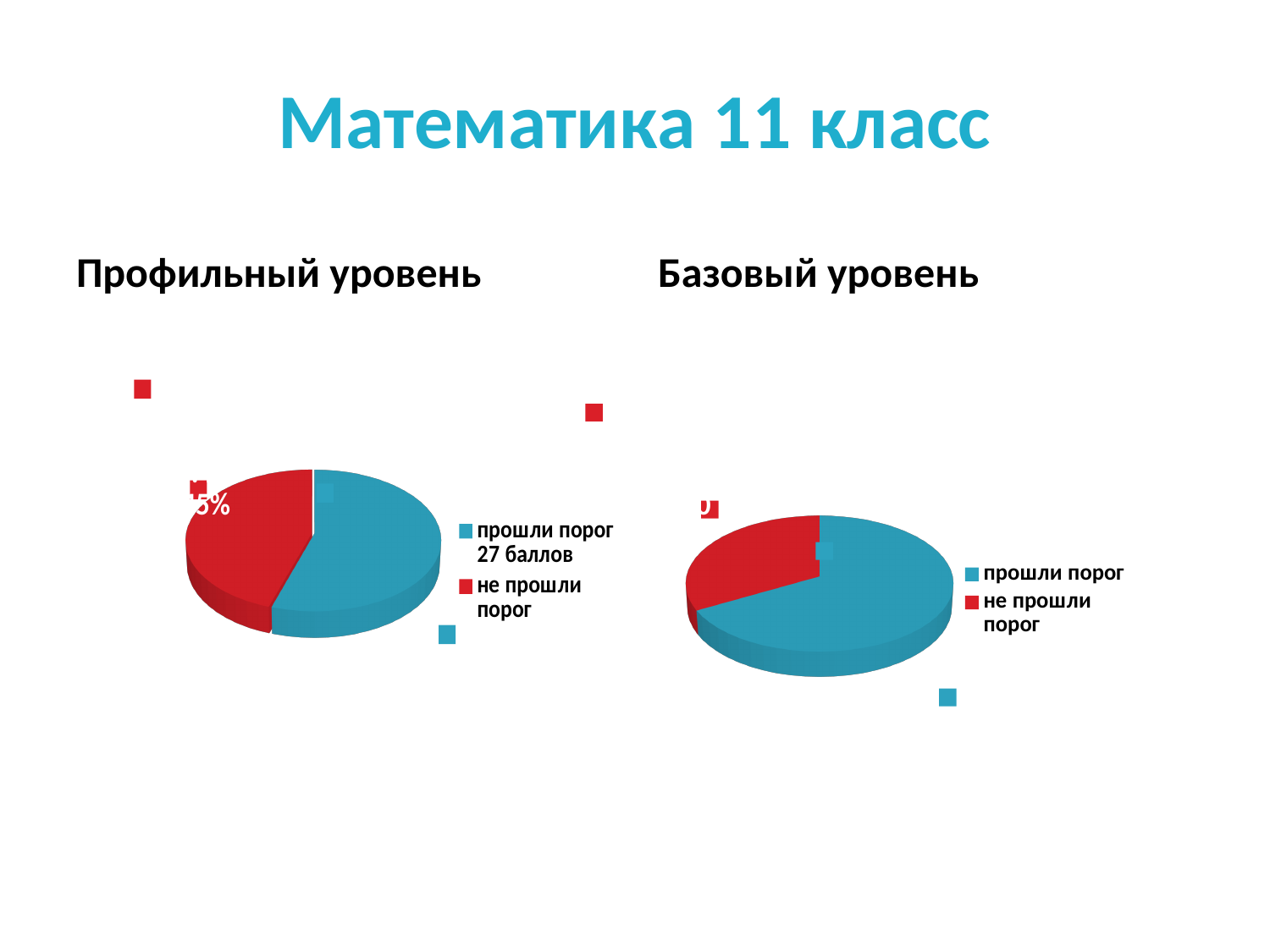

# Математика 11 класс
Профильный уровень
Базовый уровень

[unsupported chart]

[unsupported chart]